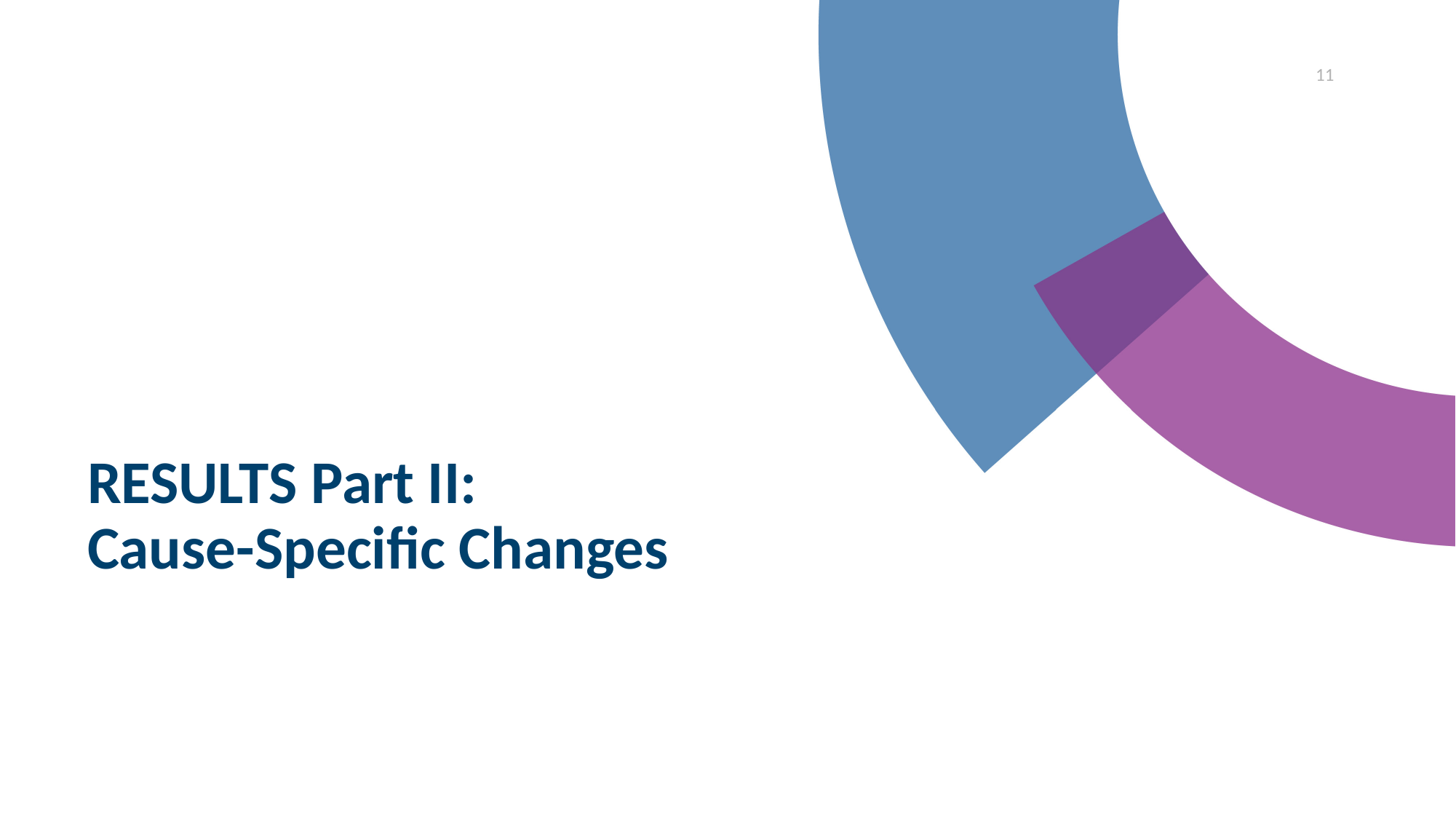

11
# RESULTS Part II: Cause-Specific Changes